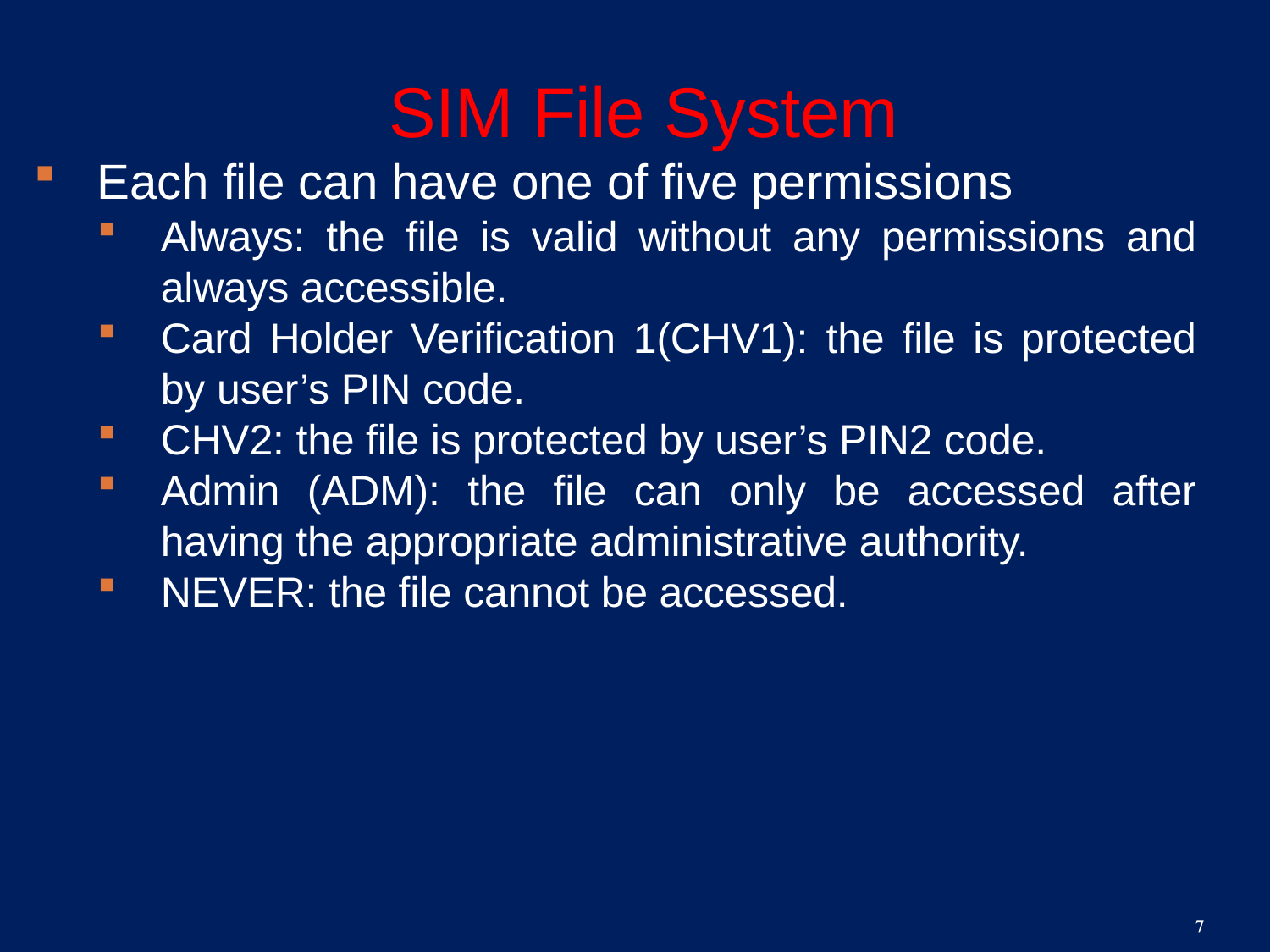

# SIM File System
Each file can have one of five permissions
Always: the file is valid without any permissions and always accessible.
Card Holder Verification 1(CHV1): the file is protected by user’s PIN code.
CHV2: the file is protected by user’s PIN2 code.
Admin (ADM): the file can only be accessed after having the appropriate administrative authority.
NEVER: the file cannot be accessed.